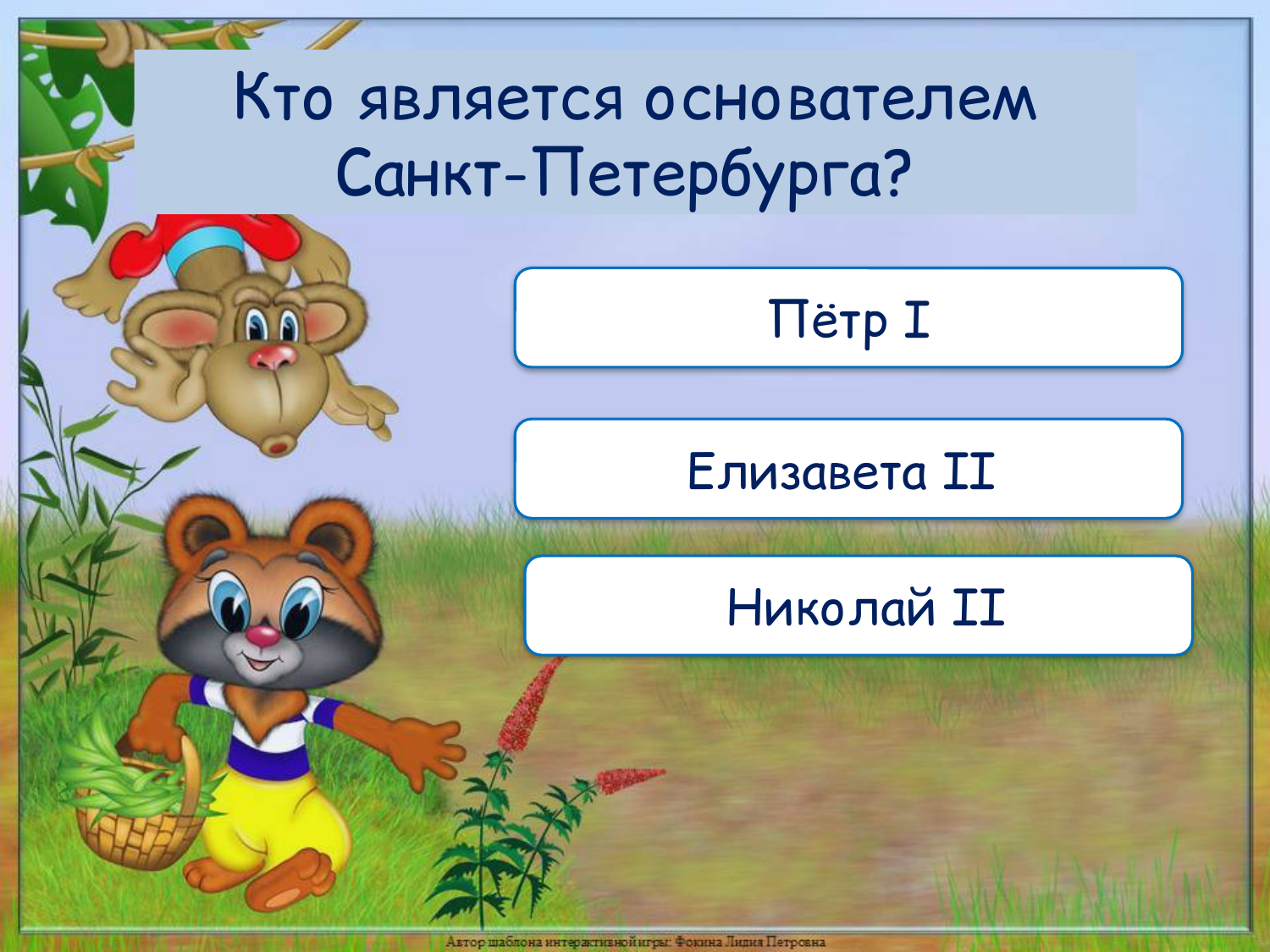

Кто является основателем Санкт-Петербурга?
Пётр I
Елизавета II
 Николай II